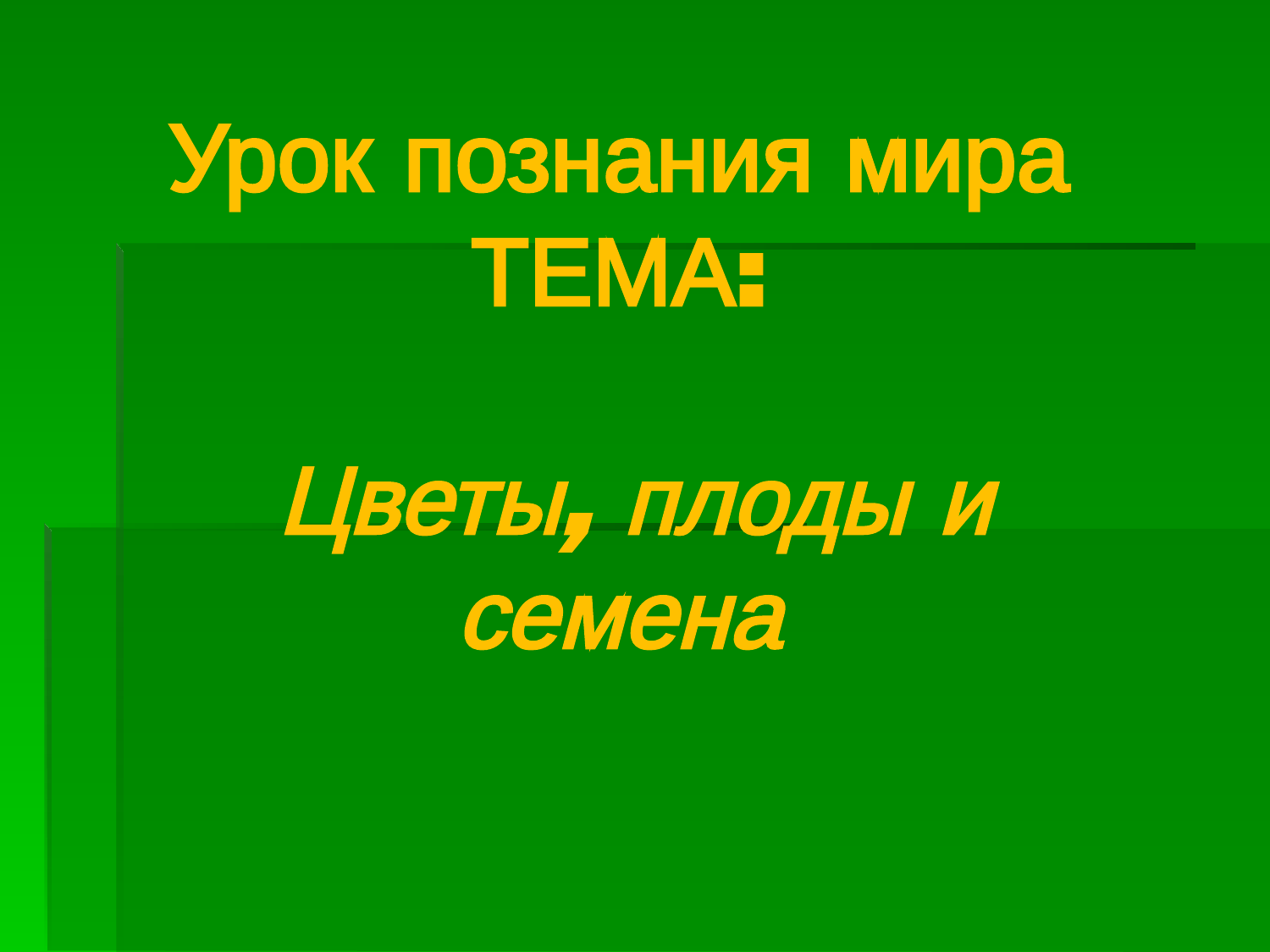

# Урок познания мира ТЕМА: Цветы, плоды и семена